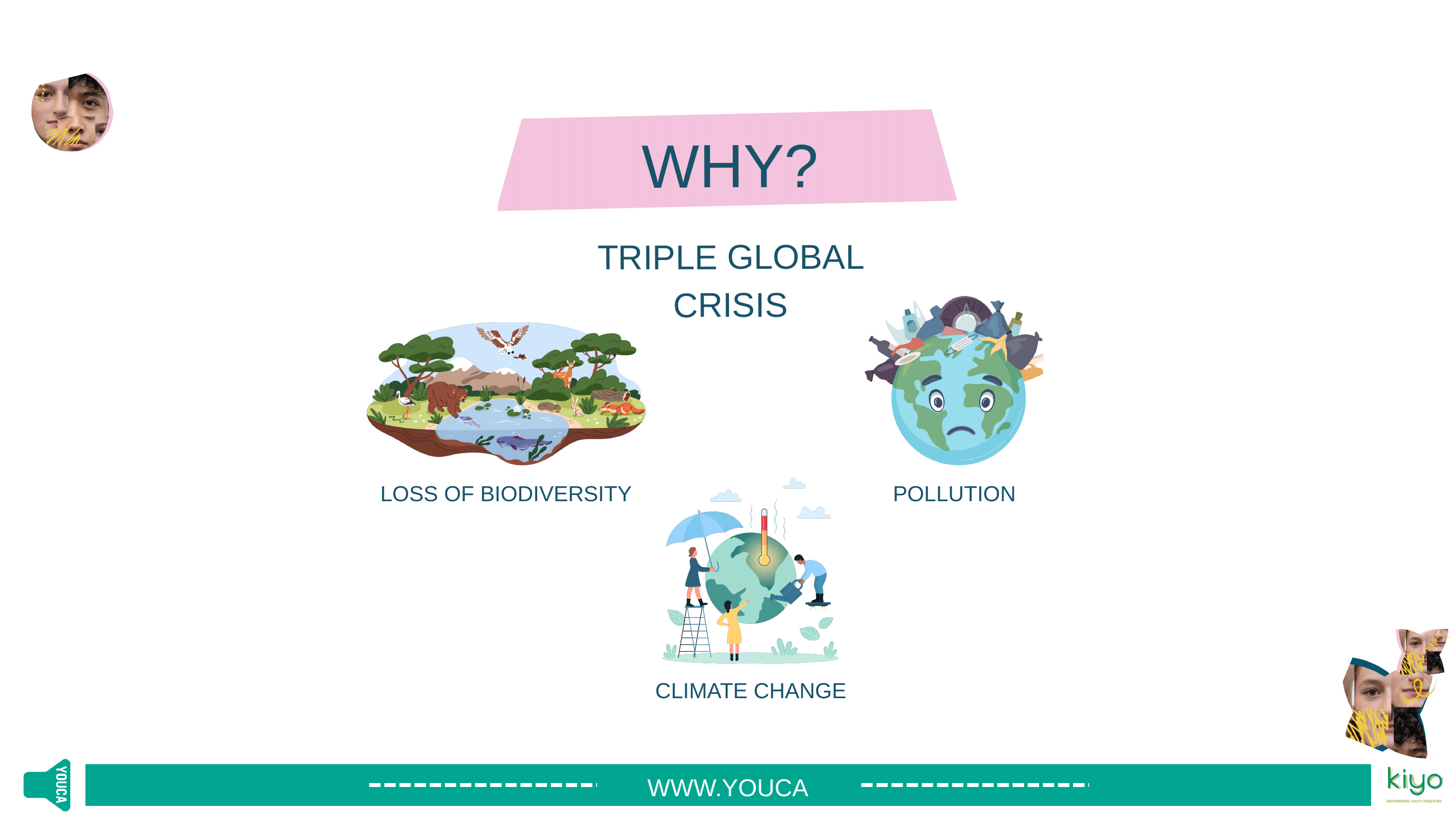

WHY?
TRIPLE GLOBAL CRISIS

LOSS OF BIODIVERSITY
POLLUTION

CLIMATE CHANGE

WWW.YOUCA.BE